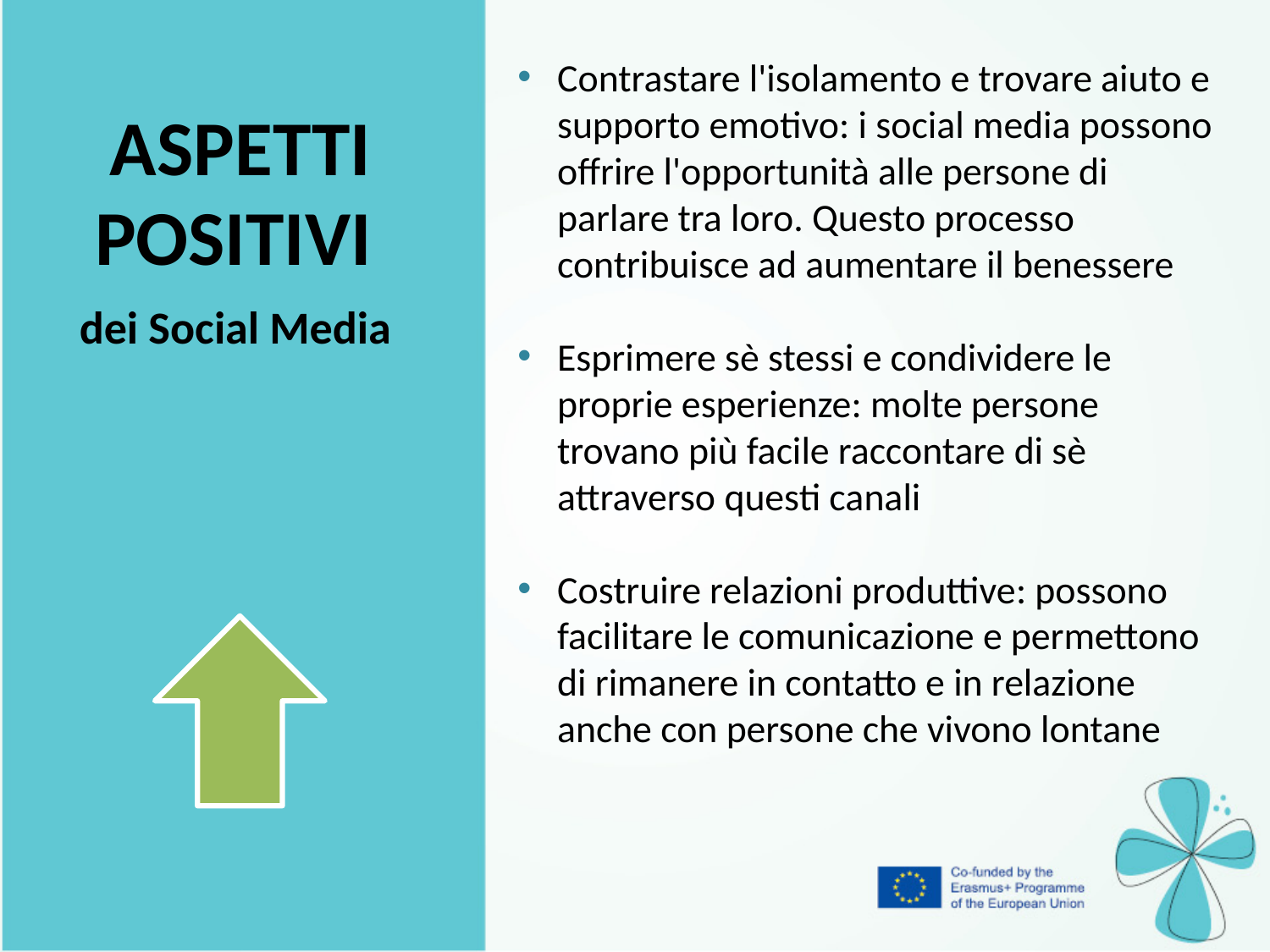

Contrastare l'isolamento e trovare aiuto e supporto emotivo: i social media possono offrire l'opportunità alle persone di parlare tra loro. Questo processo contribuisce ad aumentare il benessere

Esprimere sè stessi e condividere le proprie esperienze: molte persone trovano più facile raccontare di sè attraverso questi canali

Costruire relazioni produttive: possono facilitare le comunicazione e permettono di rimanere in contatto e in relazione anche con persone che vivono lontane

| ASPETTI POSITIVI dei Social Media |
| --- |